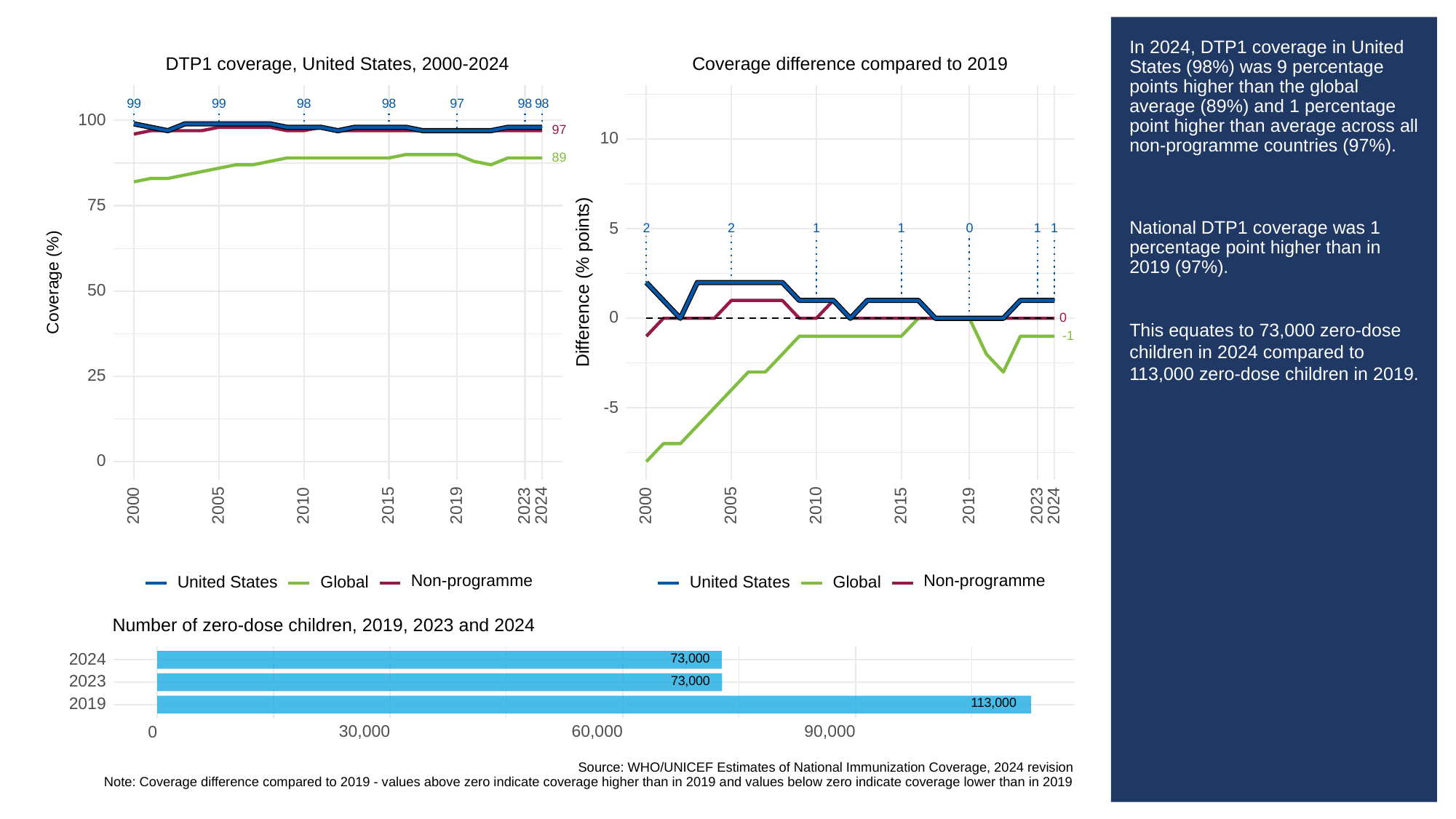

# In 2024, DTP1 coverage in United States (98%) was 9 percentage points higher than the global average (89%) and 1 percentage point higher than average across all non-programme countries (97%).

National DTP1 coverage was 1 percentage point higher than in 2019 (97%).

This equates to 73,000 zero-dose children in 2024 compared to 113,000 zero-dose children in 2019.

DTP1 coverage, United States, 2000-2024
Coverage difference compared to 2019

99
99
98
98
97
98
98

100

97

10

89

75

5
0
2
2
1
1
1
1

Difference (% points)
Coverage (%)

50

0
0

-1

25

-5

0

2023
2023
2000
2005
2010
2015
2019
2024
2000
2005
2010
2015
2019
2024
Non-programme
Non-programme
United States
Global
United States
Global

Number of zero-dose children, 2019, 2023 and 2024

73,000
2024

73,000
2023

113,000
2019

30,000
60,000
90,000
0
Source: WHO/UNICEF Estimates of National Immunization Coverage, 2024 revision
Note: Coverage difference compared to 2019 - values above zero indicate coverage higher than in 2019 and values below zero indicate coverage lower than in 2019